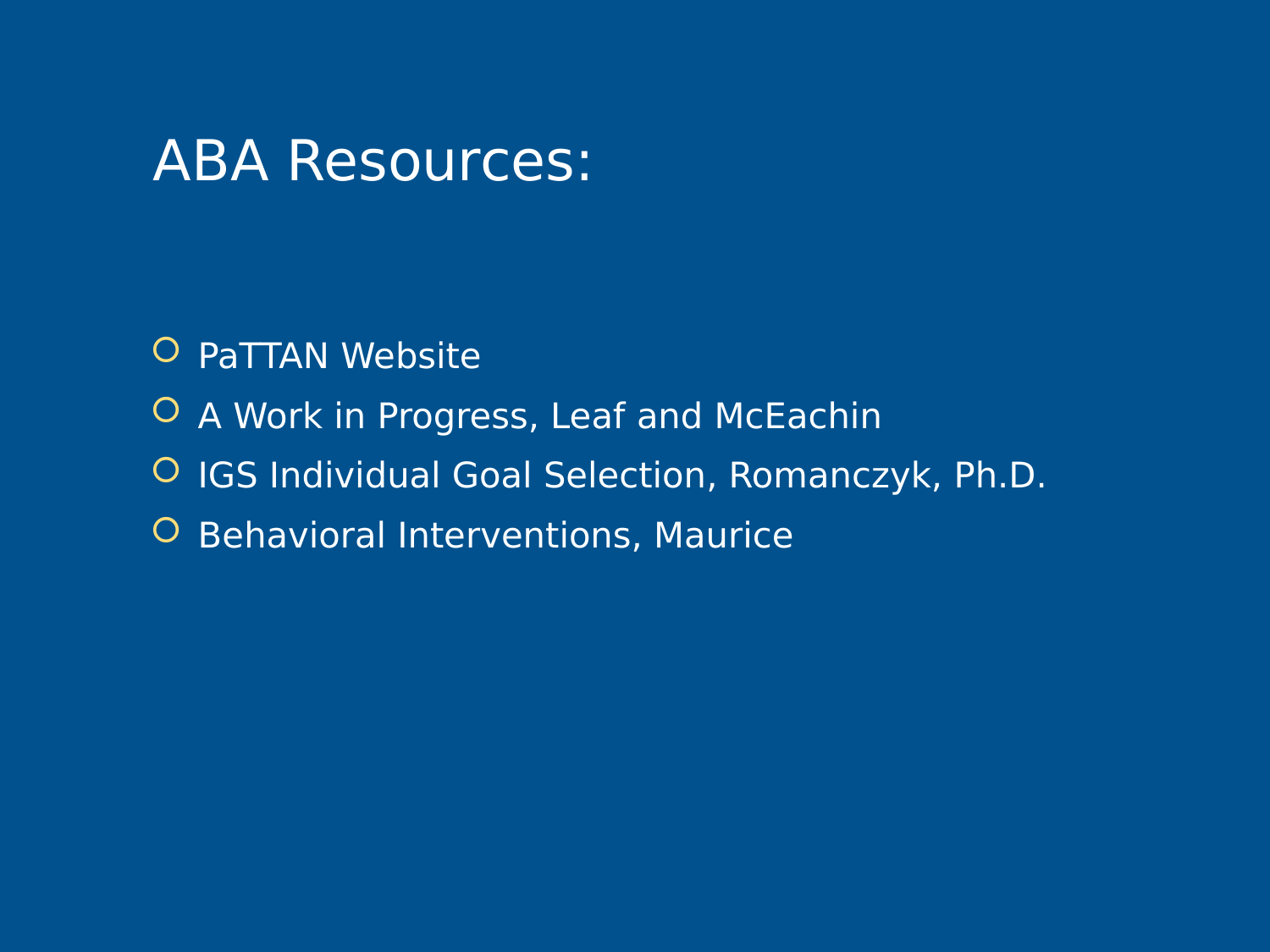

# ABA Resources:
PaTTAN Website
A Work in Progress, Leaf and McEachin
IGS Individual Goal Selection, Romanczyk, Ph.D.
Behavioral Interventions, Maurice